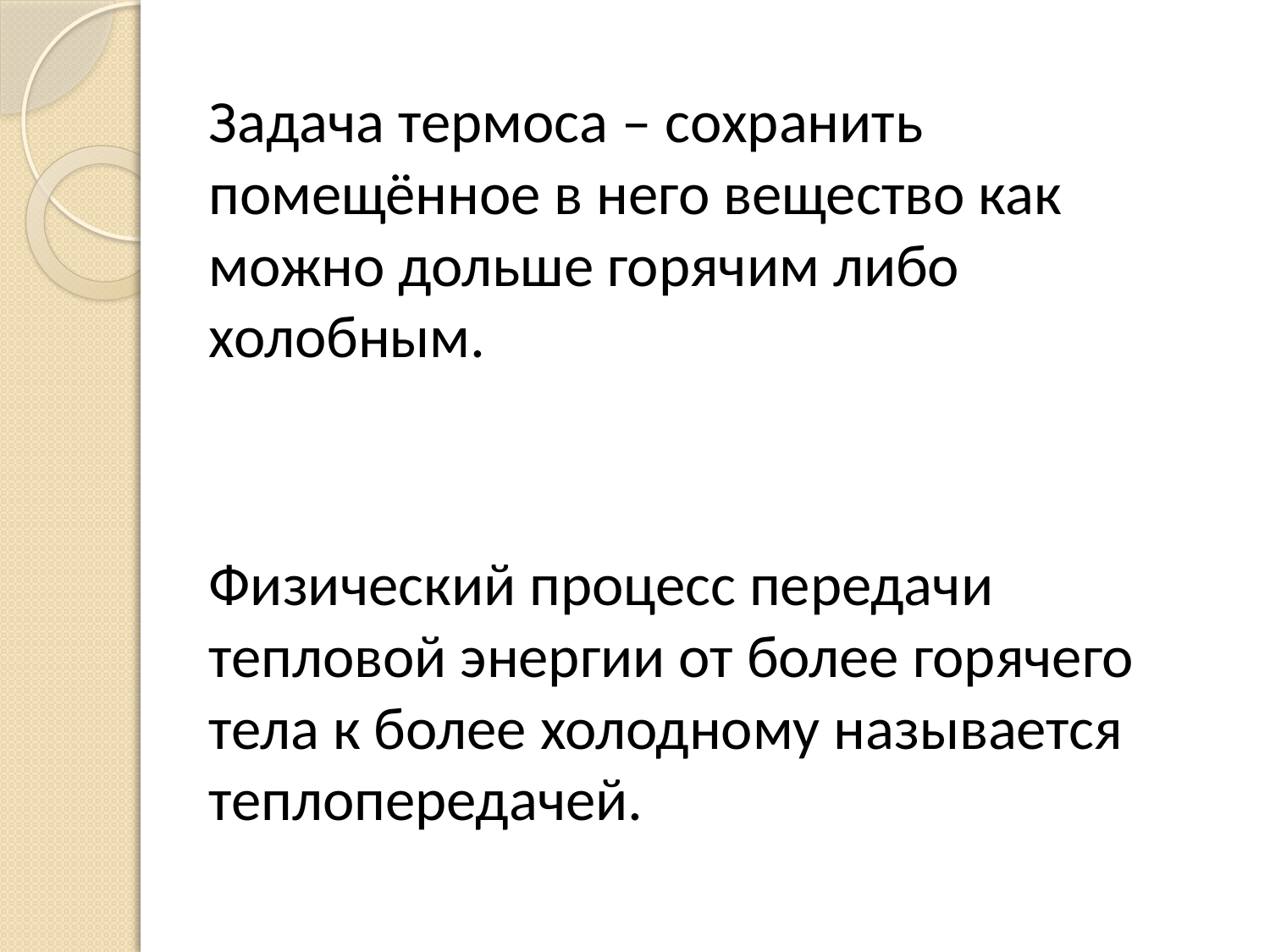

Задача термоса – сохранить помещённое в него вещество как можно дольше горячим либо холобным.

Физический процесс передачи тепловой энергии от более горячего тела к более холодному называется теплопередачей.